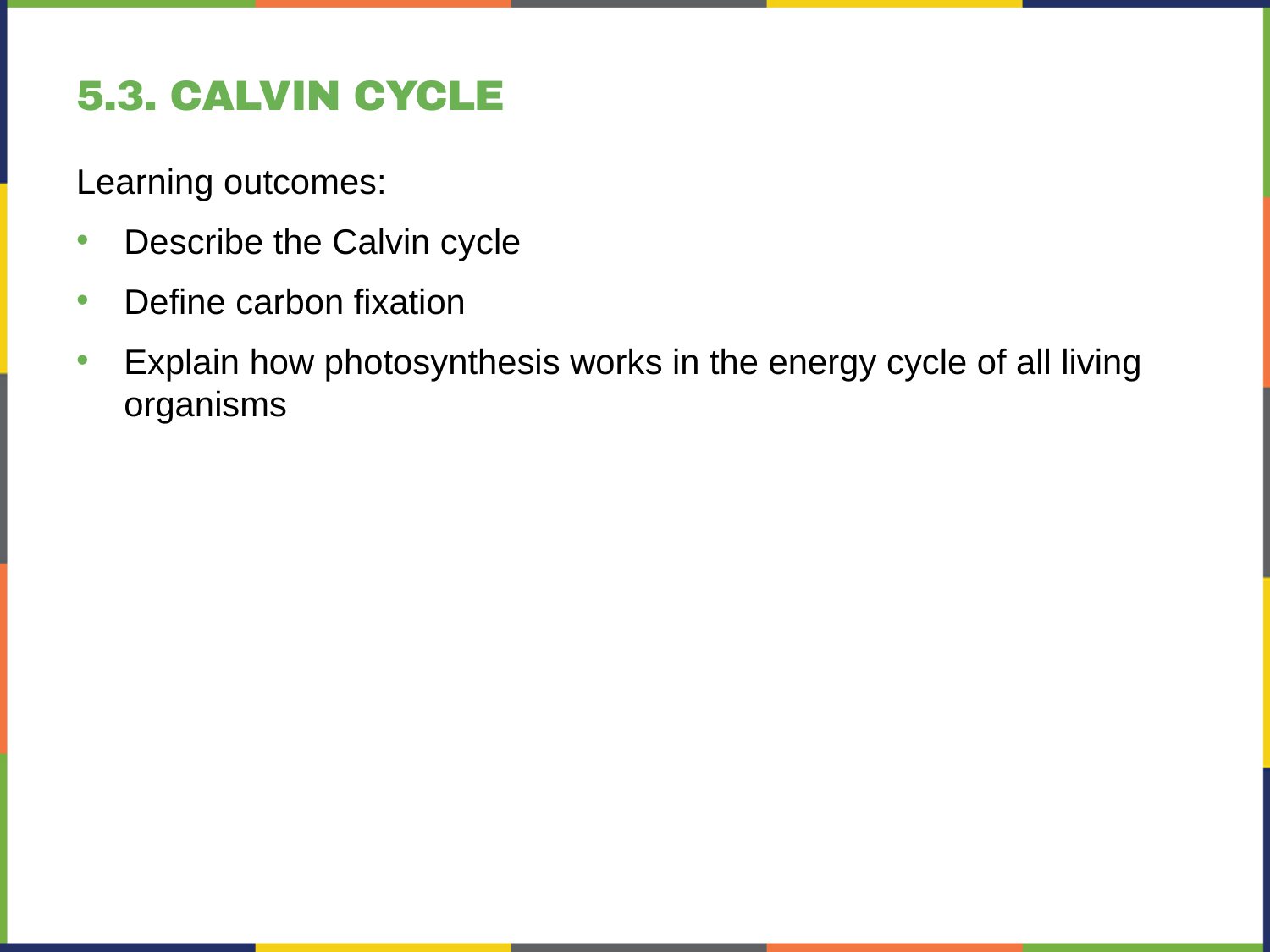

# 5.3. Calvin cycle
Learning outcomes:
Describe the Calvin cycle
Define carbon fixation
Explain how photosynthesis works in the energy cycle of all living organisms